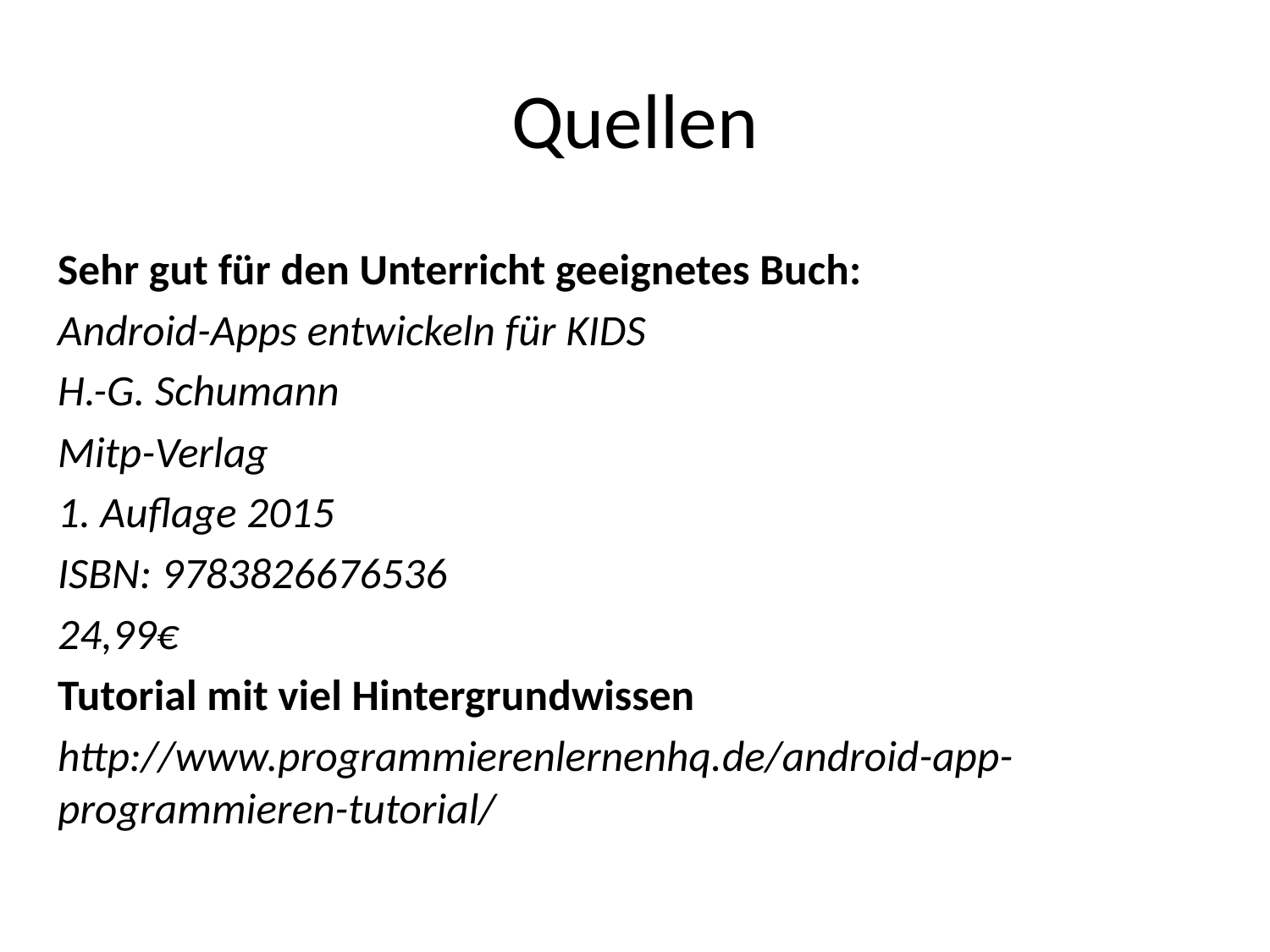

# Quellen
Sehr gut für den Unterricht geeignetes Buch:
Android-Apps entwickeln für KIDS
H.-G. Schumann
Mitp-Verlag
1. Auflage 2015
ISBN: 9783826676536
24,99€
Tutorial mit viel Hintergrundwissen
http://www.programmierenlernenhq.de/android-app-programmieren-tutorial/